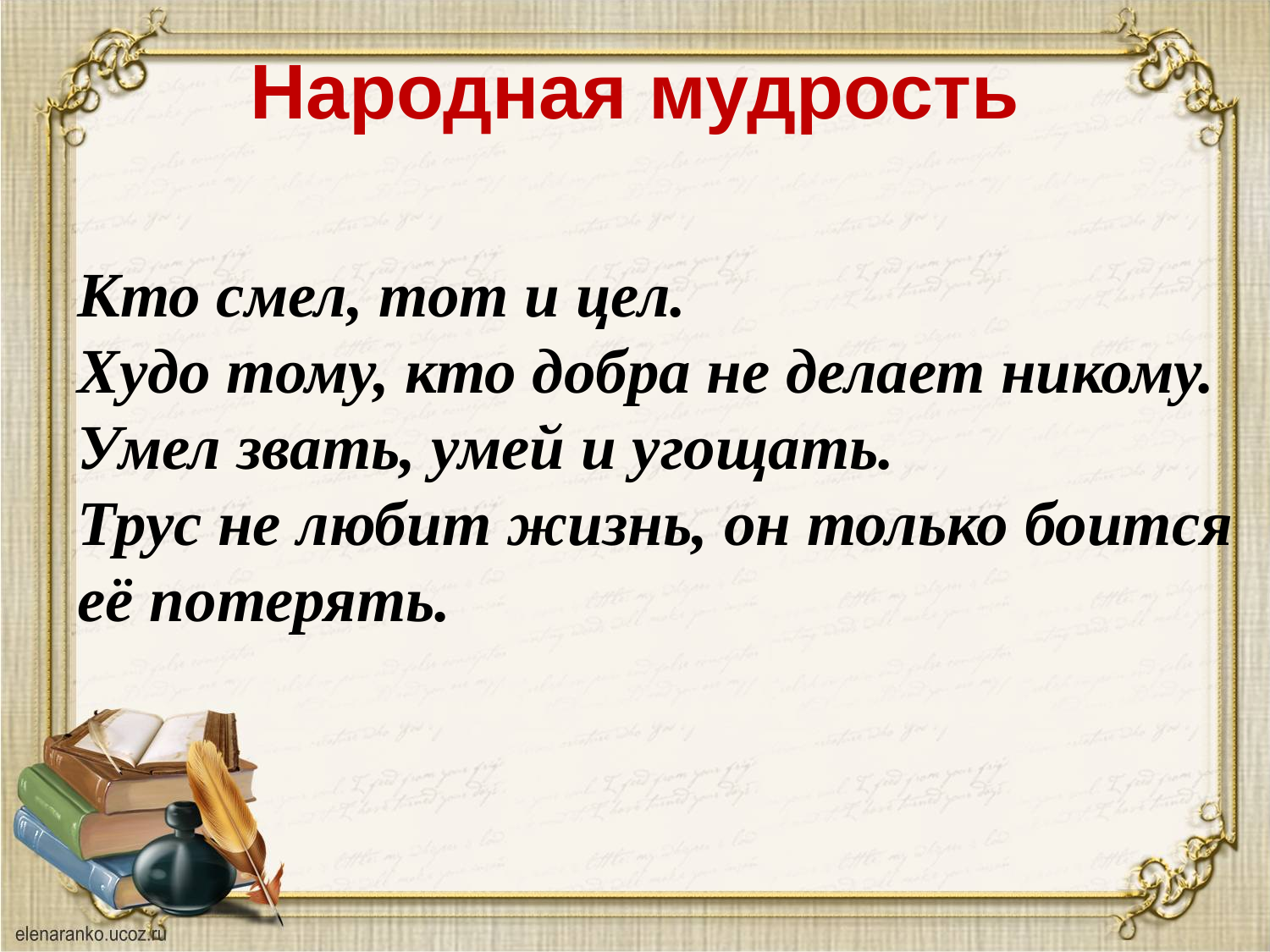

# Народная мудрость
Кто смел, тот и цел.
Худо тому, кто добра не делает никому.
Умел звать, умей и угощать.
Трус не любит жизнь, он только боится её потерять.